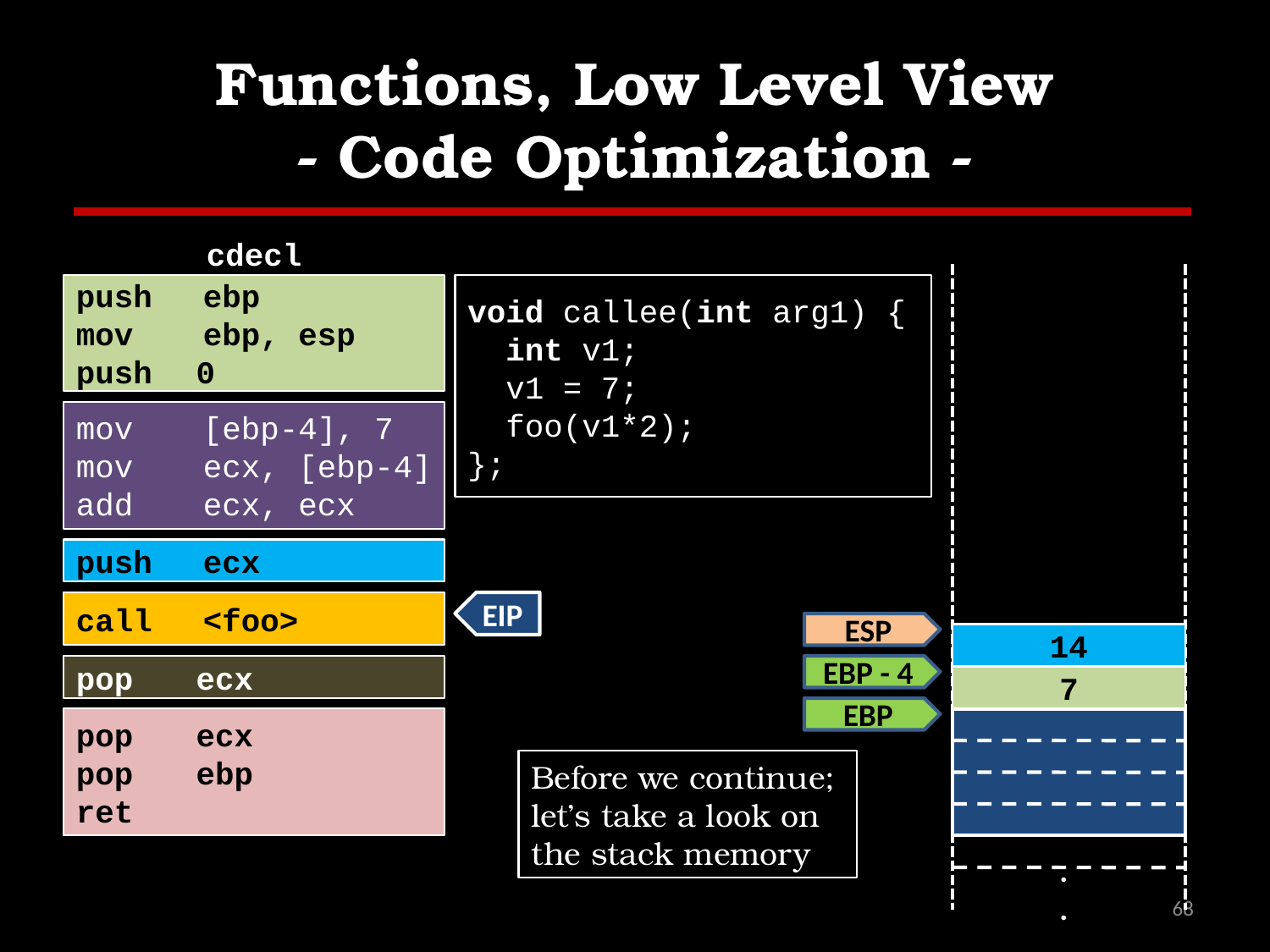

# Functions, Low Level View - Code Optimization -
cdecl
push	ebp
mov	ebp, esp
push	0
void callee(int arg1) {
  int v1;
  v1 = 7;
  foo(v1*2);
};
mov	[ebp-4], 7
mov	ecx, [ebp-4]
add	ecx, ecx
push	ecx
call	<foo>
EIP
ESP
14
pop	ecx
EBP - 4
7
EBP
pop	ecx
pop	ebp
ret

Before we continue; let’s take a look on the stack memory
.
.
68